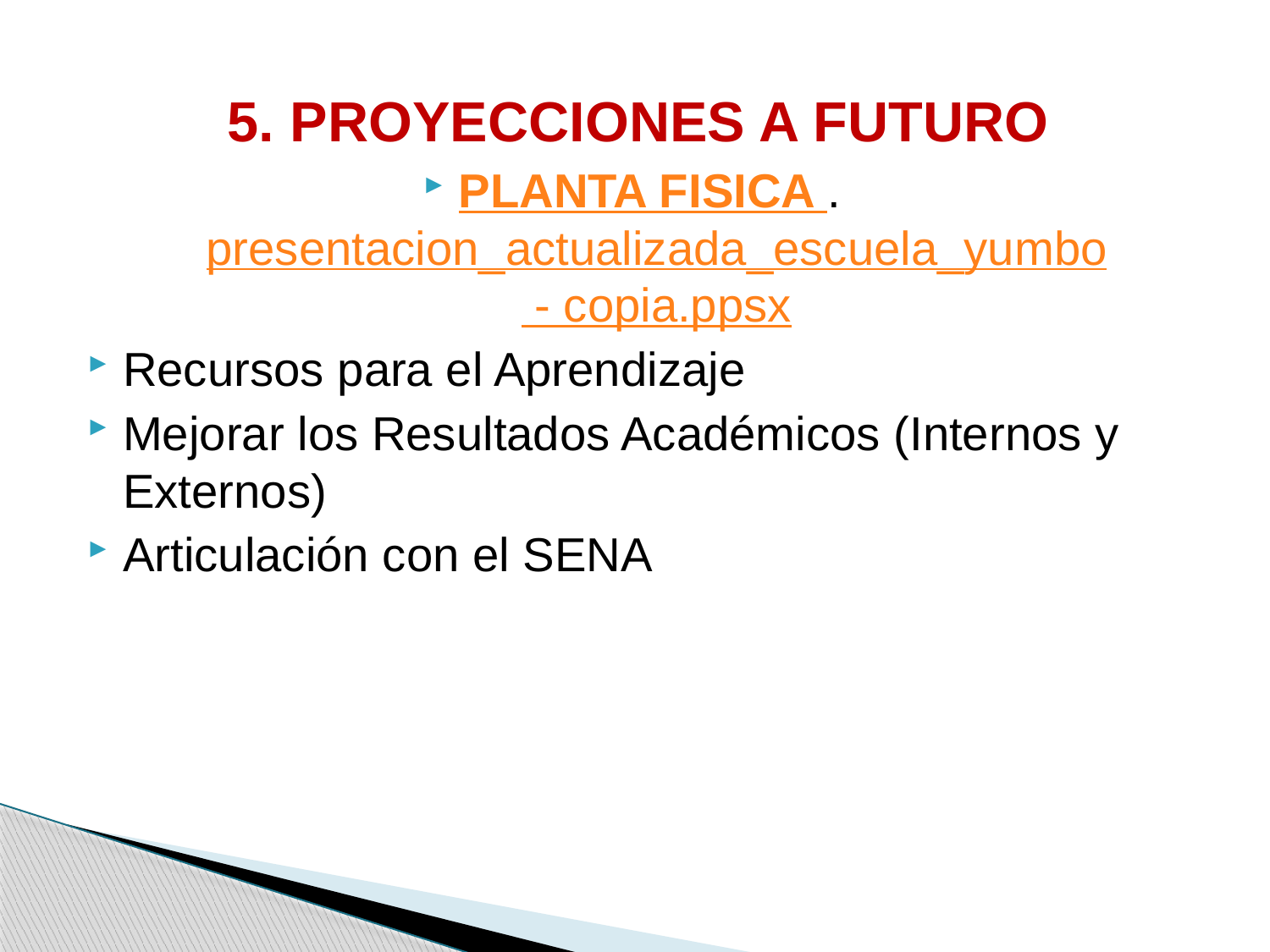

5. PROYECCIONES A FUTURO
PLANTA FISICA . presentacion_actualizada_escuela_yumbo - copia.ppsx
Recursos para el Aprendizaje
Mejorar los Resultados Académicos (Internos y Externos)
Articulación con el SENA